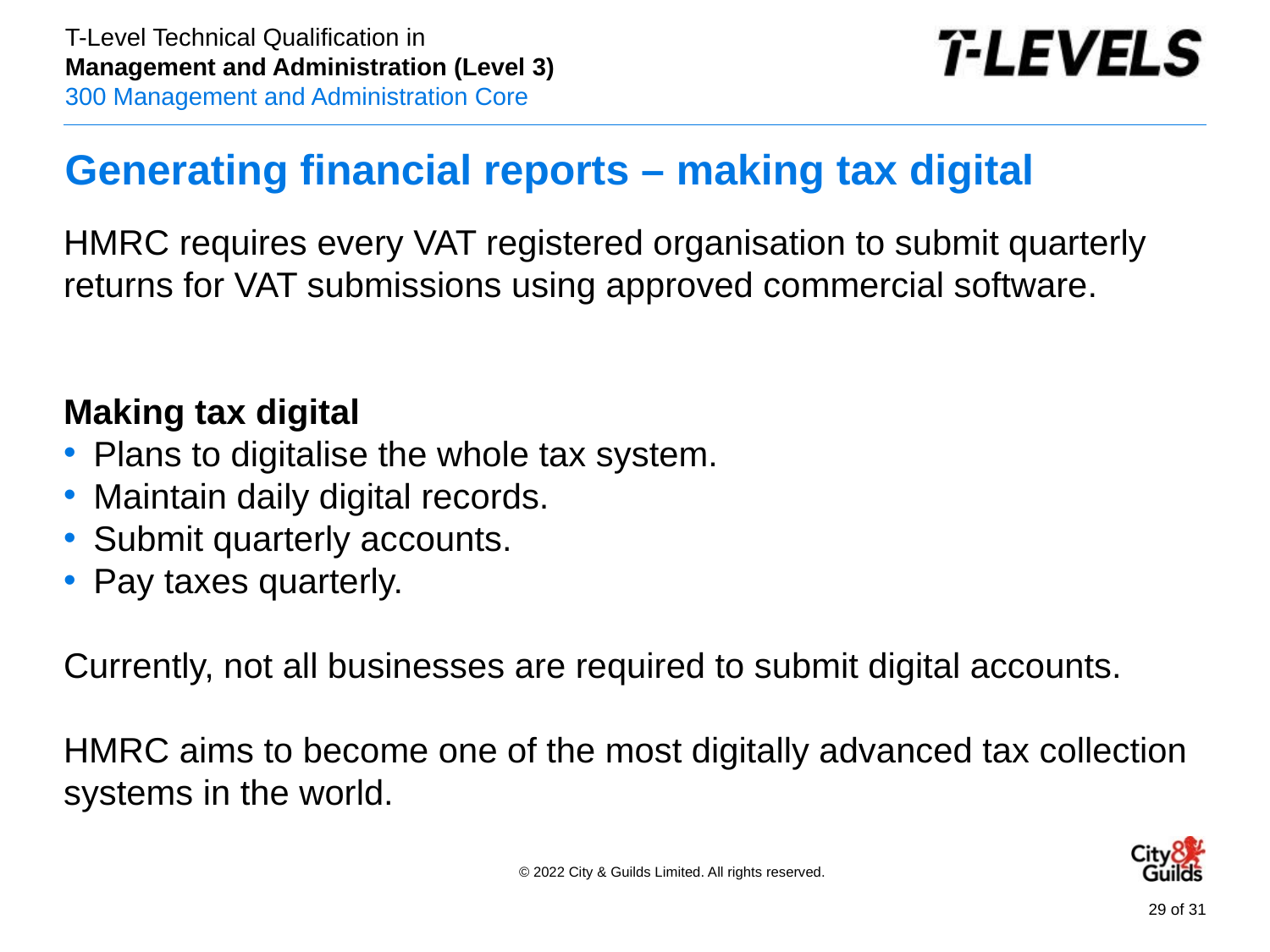

# Generating financial reports – making tax digital
HMRC requires every VAT registered organisation to submit quarterly returns for VAT submissions using approved commercial software.

Making tax digital
Plans to digitalise the whole tax system.
Maintain daily digital records.
Submit quarterly accounts.
Pay taxes quarterly.

Currently, not all businesses are required to submit digital accounts.

HMRC aims to become one of the most digitally advanced tax collection systems in the world.